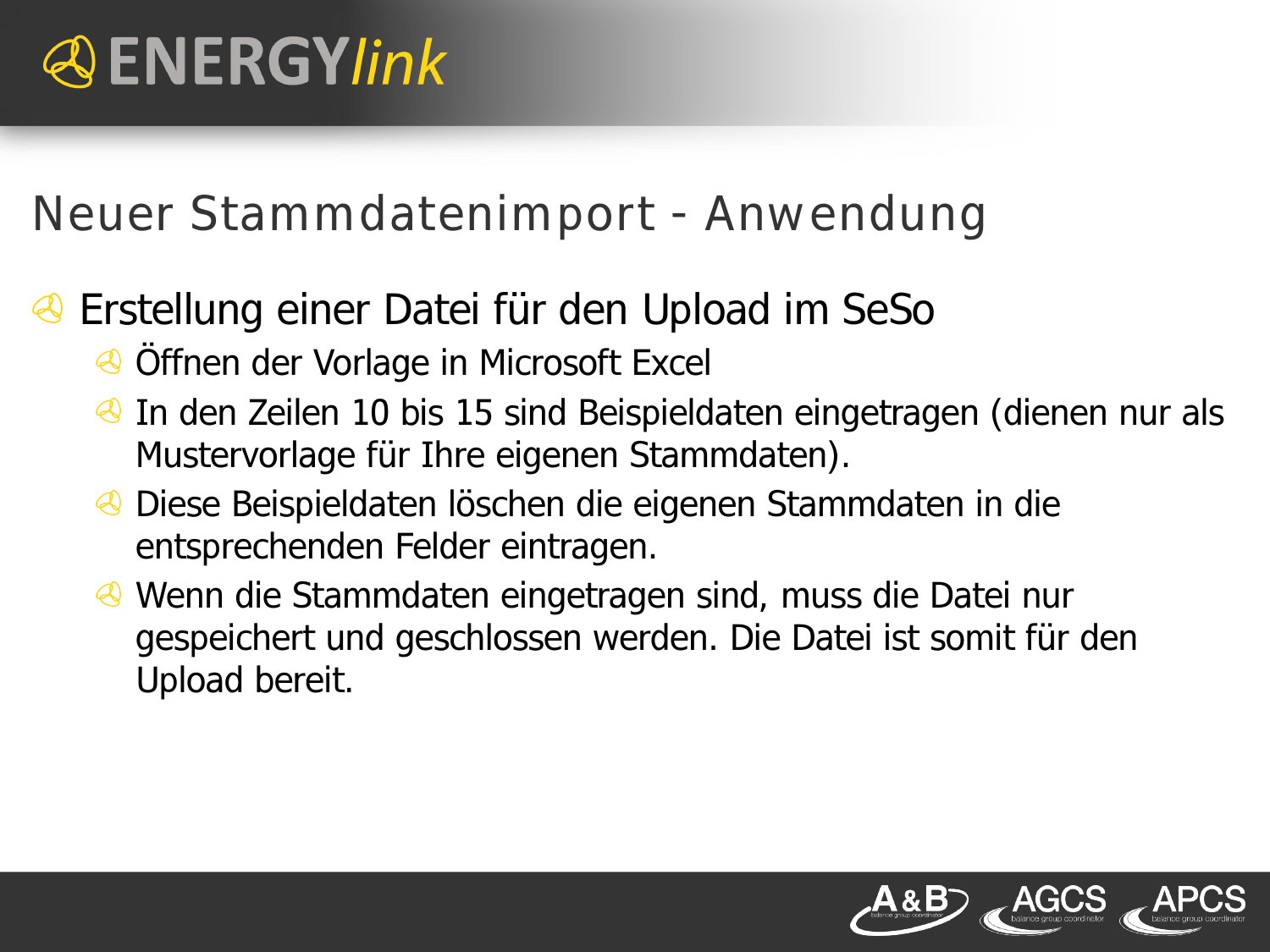

# Neuer Stammdatenimport - Anwendung
Erstellung einer Datei für den Upload im SeSo
Öffnen der Vorlage in Microsoft Excel
In den Zeilen 10 bis 15 sind Beispieldaten eingetragen (dienen nur als Mustervorlage für Ihre eigenen Stammdaten).
Diese Beispieldaten löschen die eigenen Stammdaten in die entsprechenden Felder eintragen.
Wenn die Stammdaten eingetragen sind, muss die Datei nur gespeichert und geschlossen werden. Die Datei ist somit für den Upload bereit.